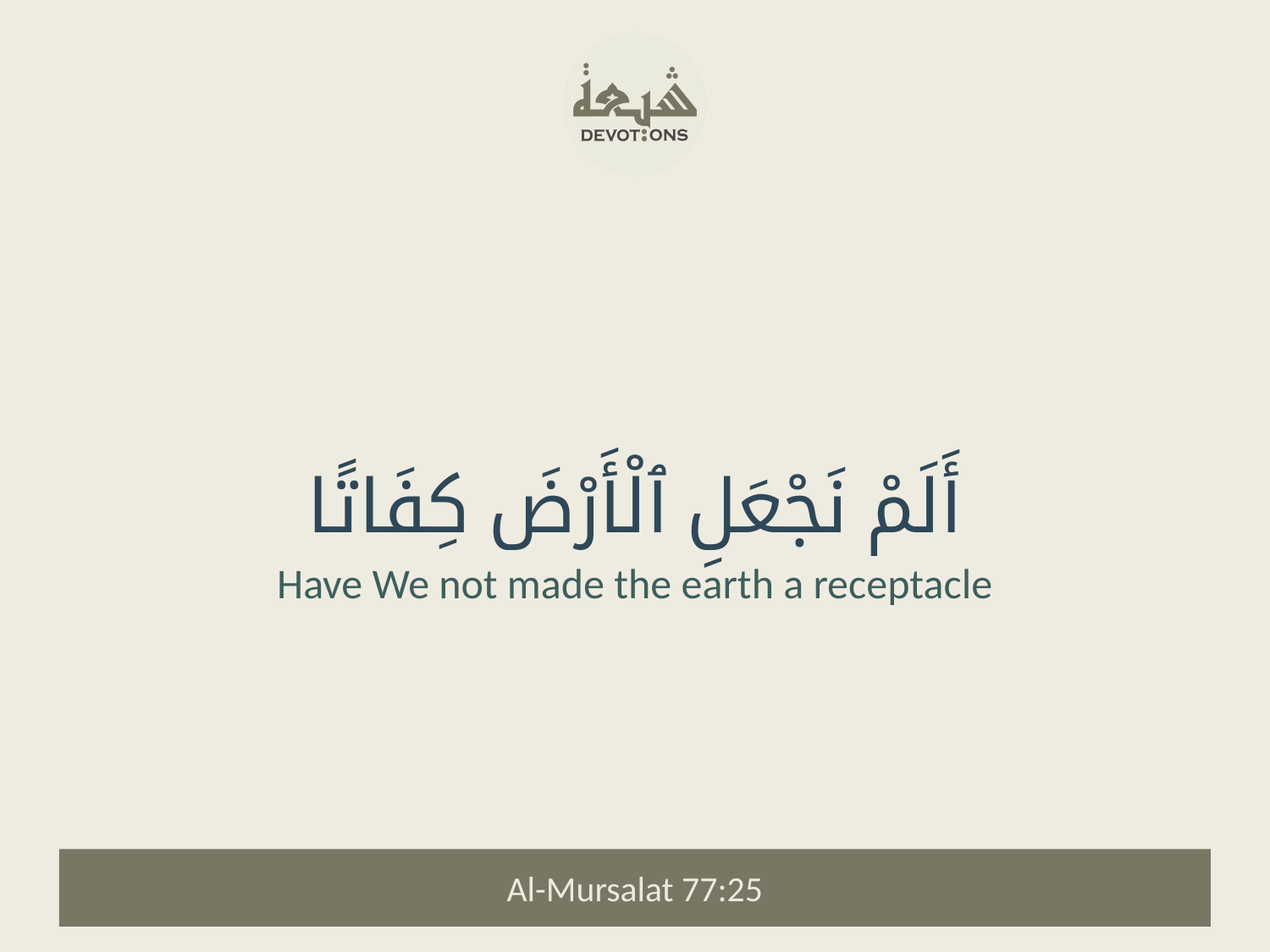

أَلَمْ نَجْعَلِ ٱلْأَرْضَ كِفَاتًا
Have We not made the earth a receptacle
Al-Mursalat 77:25